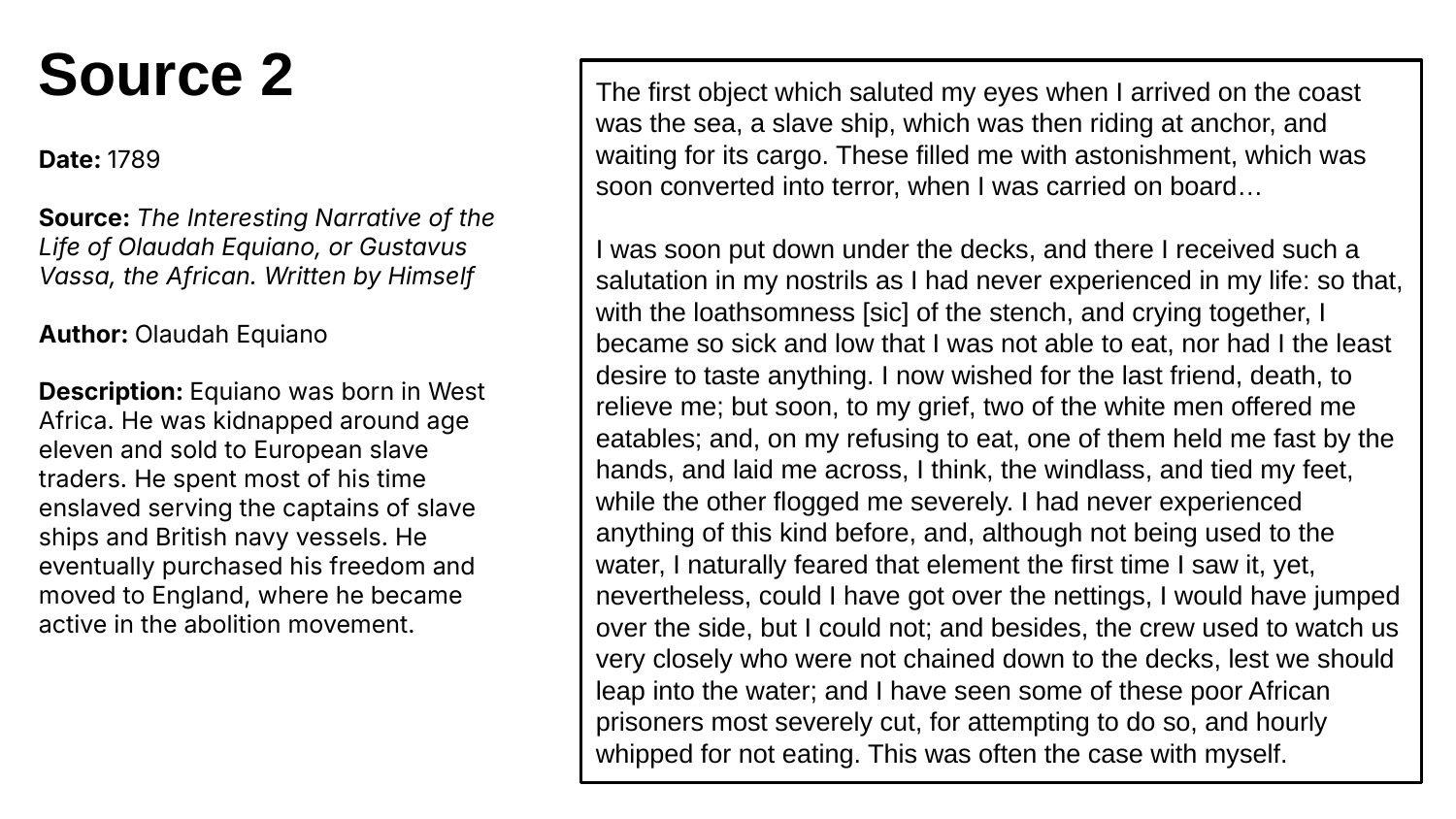

Source 2

Date: 1789

Source: The Interesting Narrative of the Life of Olaudah Equiano, or Gustavus Vassa, the African. Written by Himself

Author: Olaudah Equiano

Description: Equiano was born in West Africa. He was kidnapped around age eleven and sold to European slave traders. He spent most of his time enslaved serving the captains of slave ships and British navy vessels. He eventually purchased his freedom and moved to England, where he became active in the abolition movement.
The first object which saluted my eyes when I arrived on the coast was the sea, a slave ship, which was then riding at anchor, and waiting for its cargo. These filled me with astonishment, which was soon converted into terror, when I was carried on board…

I was soon put down under the decks, and there I received such a salutation in my nostrils as I had never experienced in my life: so that, with the loathsomness [sic] of the stench, and crying together, I became so sick and low that I was not able to eat, nor had I the least desire to taste anything. I now wished for the last friend, death, to relieve me; but soon, to my grief, two of the white men offered me eatables; and, on my refusing to eat, one of them held me fast by the hands, and laid me across, I think, the windlass, and tied my feet, while the other flogged me severely. I had never experienced anything of this kind before, and, although not being used to the water, I naturally feared that element the first time I saw it, yet, nevertheless, could I have got over the nettings, I would have jumped over the side, but I could not; and besides, the crew used to watch us very closely who were not chained down to the decks, lest we should leap into the water; and I have seen some of these poor African prisoners most severely cut, for attempting to do so, and hourly whipped for not eating. This was often the case with myself.